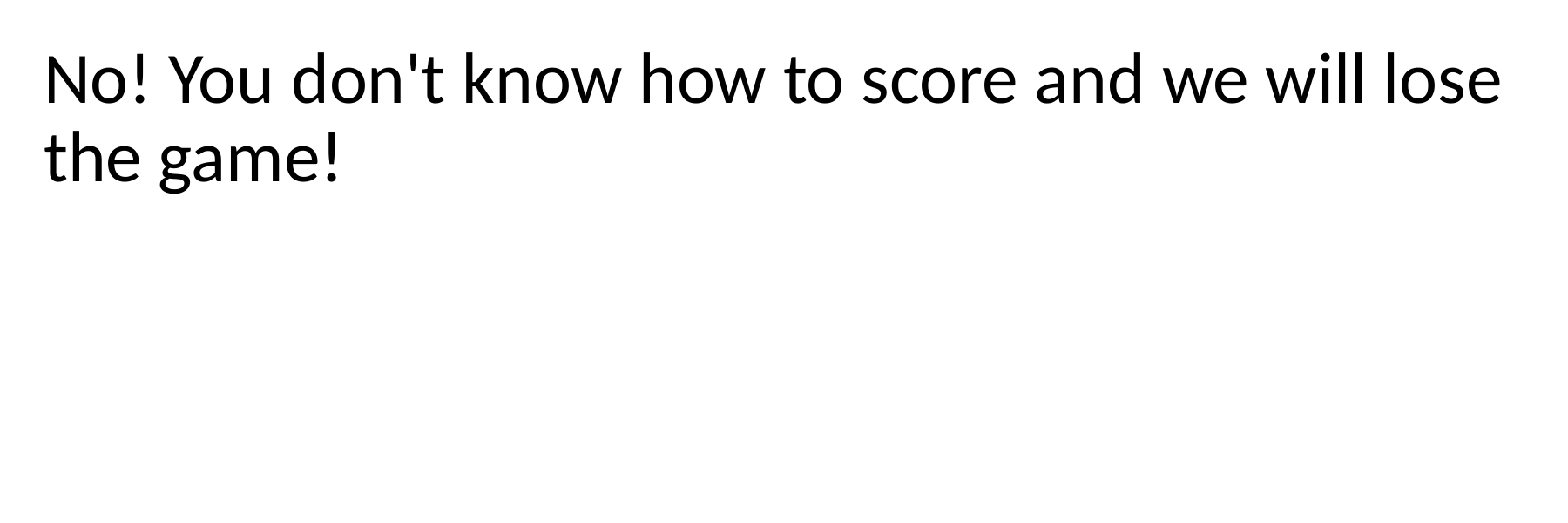

No! You don't know how to score and we will lose the game!